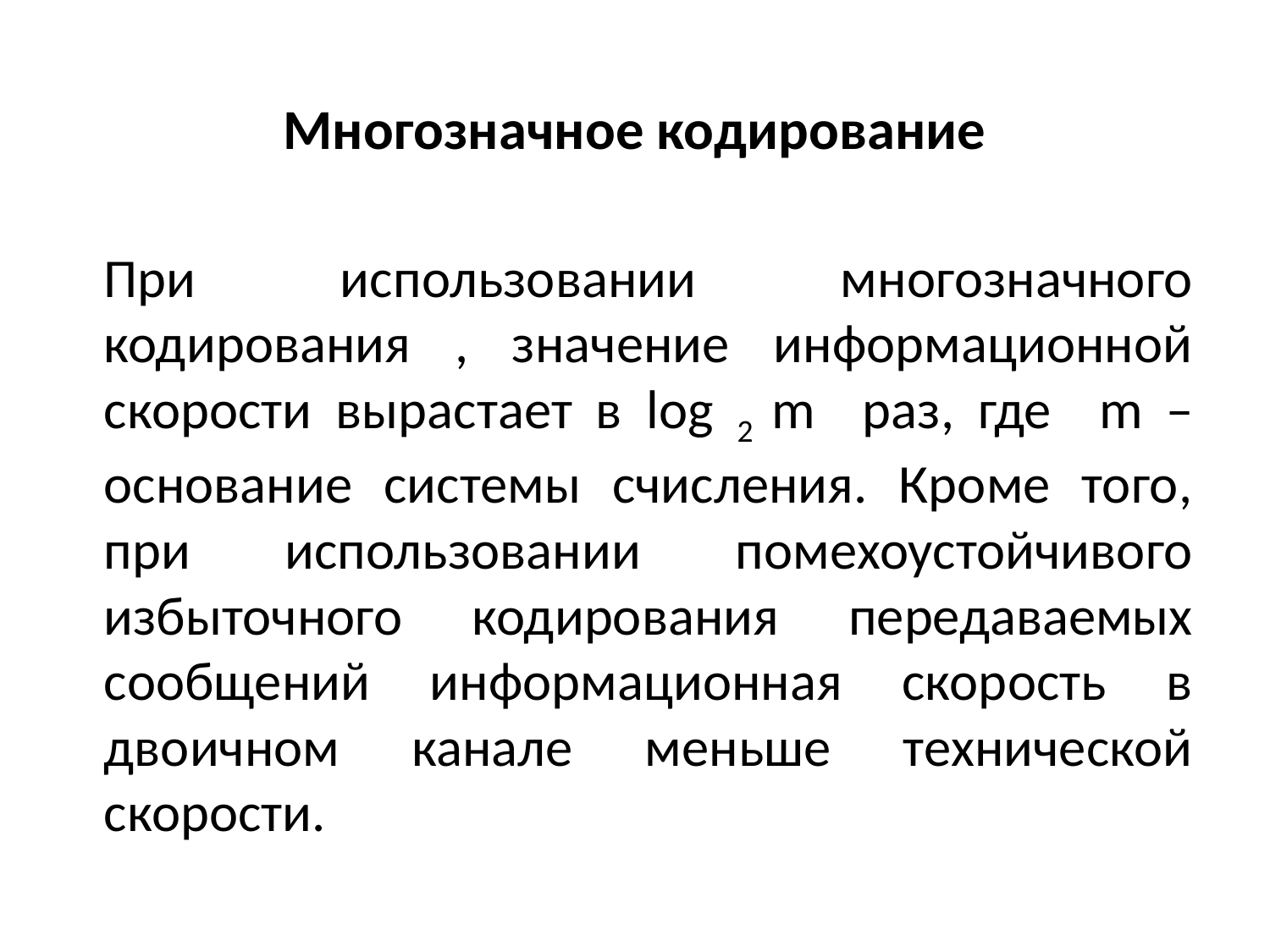

# Многозначное кодирование
	При использовании многозначного кодирования , значение информационной скорости вырастает в log 2 m  раз, где  m – основание системы счисления. Кроме того, при использовании помехоустойчивого избыточного кодирования передаваемых сообщений информационная скорость в двоичном канале меньше технической скорости.